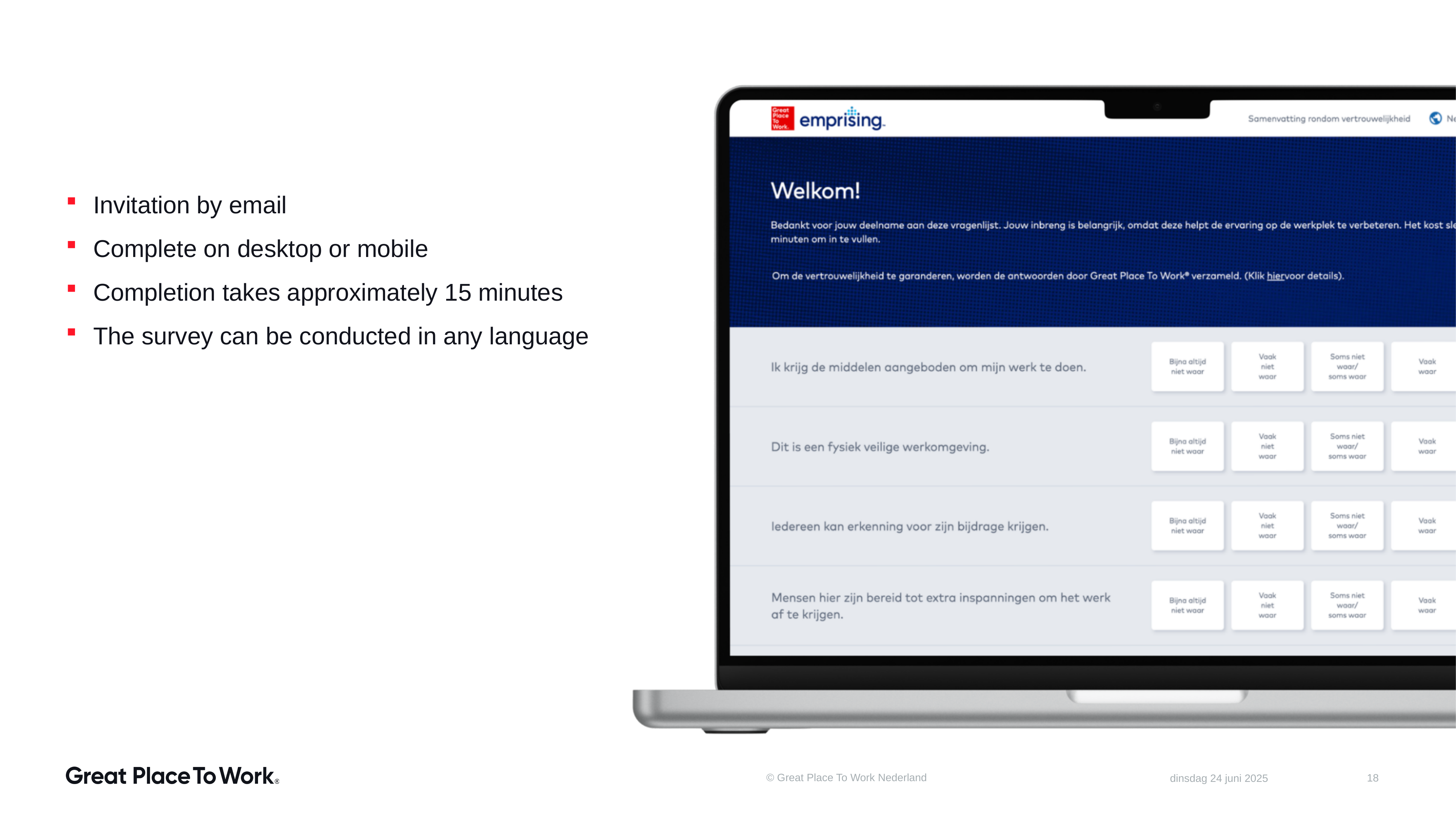

Invitation by email
Complete on desktop or mobile
Completion takes approximately 15 minutes
The survey can be conducted in any language
© Great Place To Work Nederland
18
dinsdag 24 juni 2025